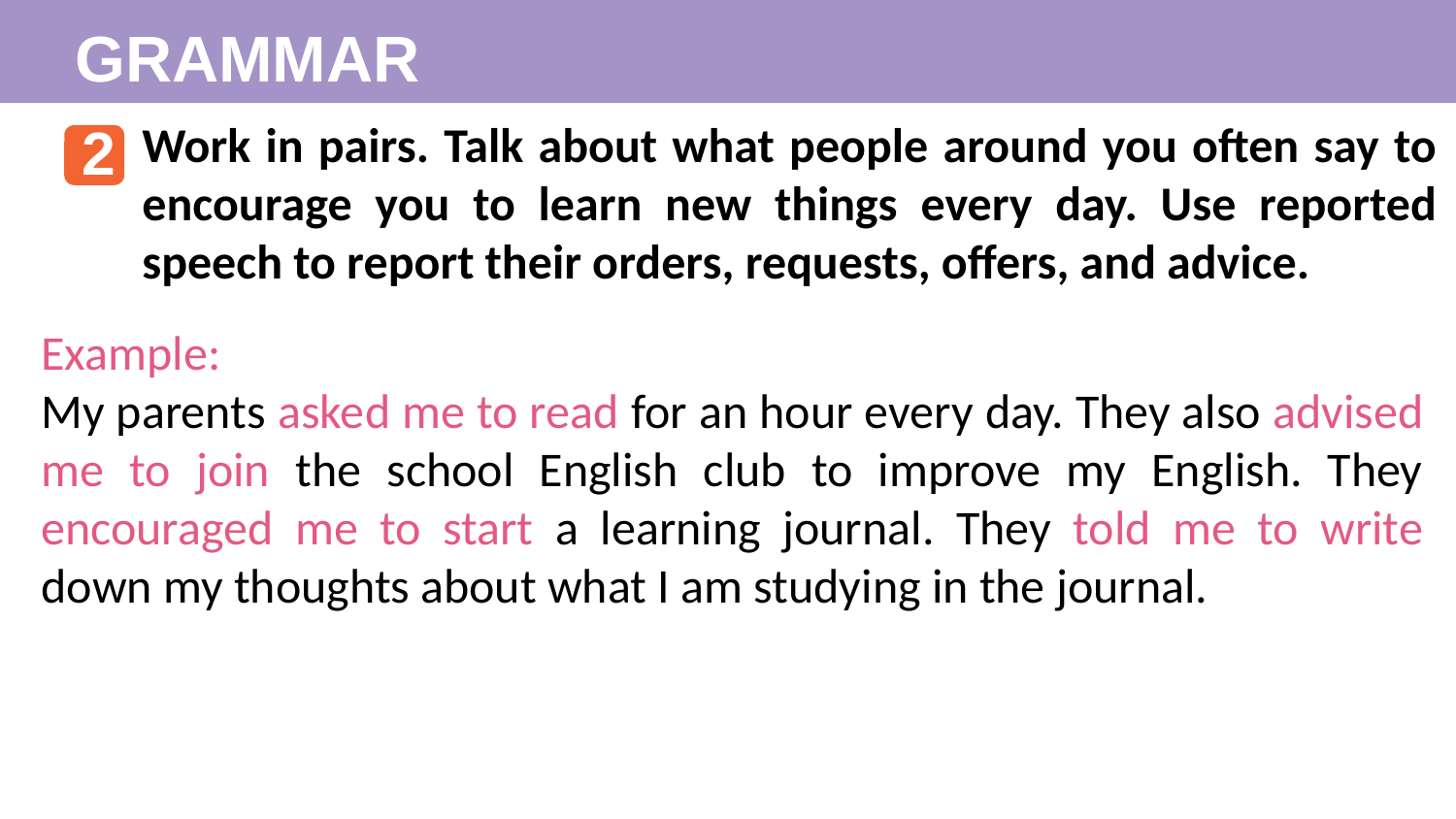

GRAMMAR
2
Work in pairs. Talk about what people around you often say to encourage you to learn new things every day. Use reported speech to report their orders, requests, offers, and advice.

Example:
My parents asked me to read for an hour every day. They also advised me to join the school English club to improve my English. They encouraged me to start a learning journal. They told me to write down my thoughts about what I am studying in the journal.